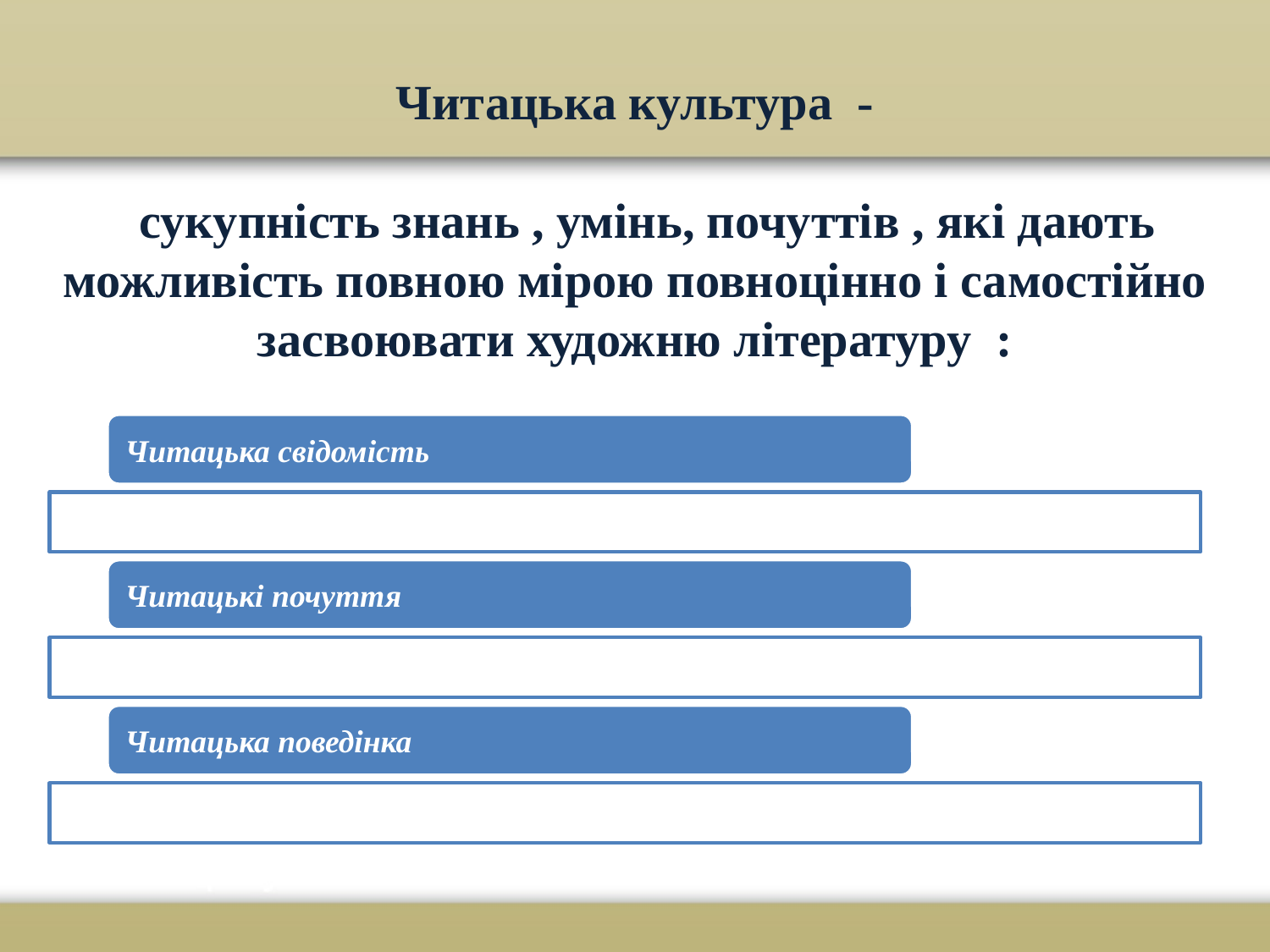

# Читацька культура  - сукупність знань , умінь, почуттів , які дають можливість повною мірою повноцінно і самостійно засвоювати художню літературу  :
Читацька свідомість
Читацькі почуття
Читацька поведінка